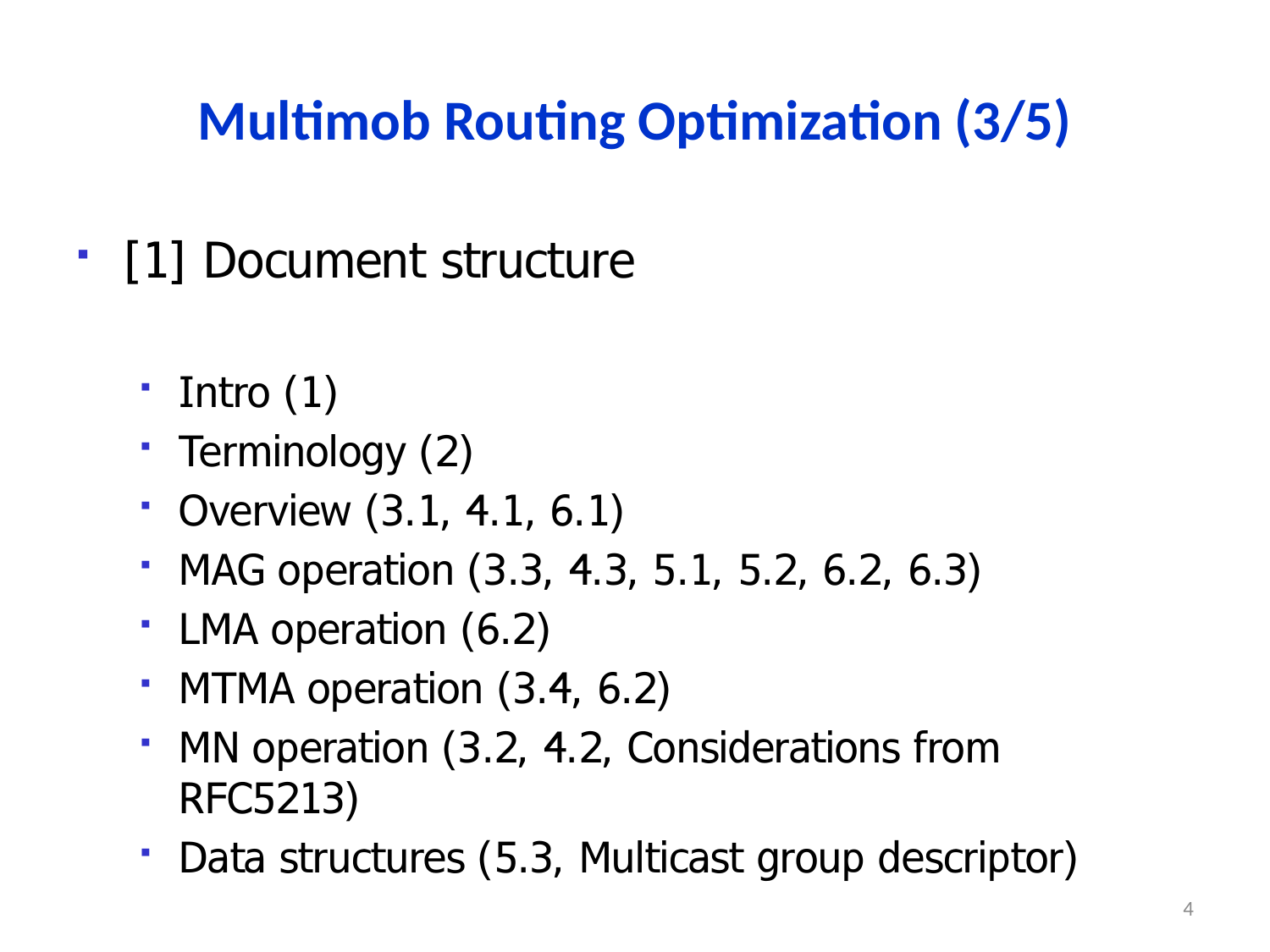

# Multimob Routing Optimization (3/5)
[1] Document structure

Intro (1)
Terminology (2)
Overview (3.1, 4.1, 6.1)
MAG operation (3.3, 4.3, 5.1, 5.2, 6.2, 6.3)
LMA operation (6.2)
MTMA operation (3.4, 6.2)
MN operation (3.2, 4.2, Considerations from RFC5213)
Data structures (5.3, Multicast group descriptor)

4